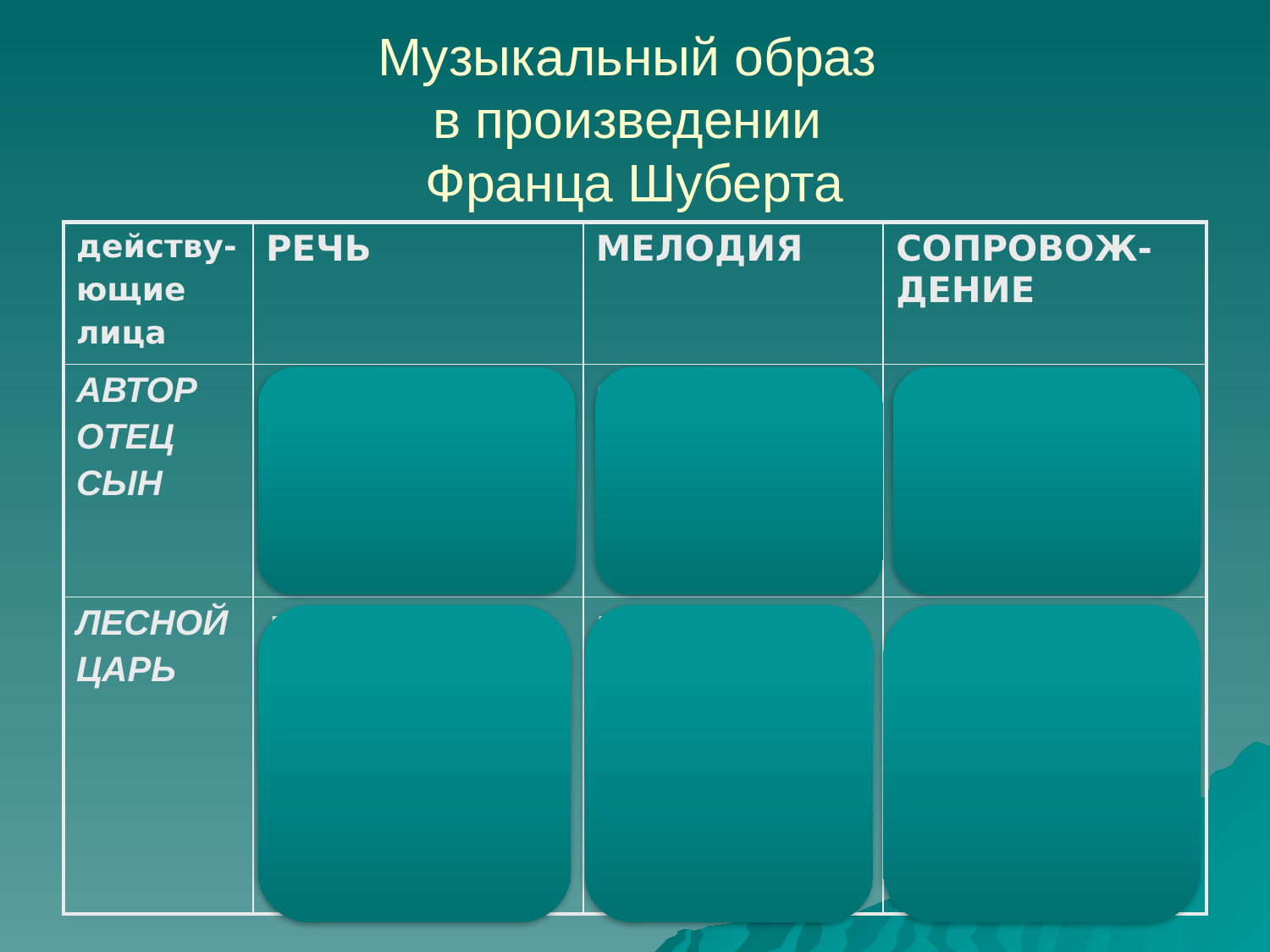

# Музыкальный образ в произведении Франца Шуберта
| действу- ющие лица | РЕЧЬ | МЕЛОДИЯ | СОПРОВОЖ-ДЕНИЕ |
| --- | --- | --- | --- |
| АВТОР ОТЕЦ СЫН | взволнованная | отрывистая, с обилием вопросов и восходящих интонаций | ритм бешеной скачки |
| ЛЕСНОЙ ЦАРЬ | ласковая, вкрадчивая, мягкая, завлекательная | плавная, закругленная, певучая | спокойно звучащие аккорды, очень благозвучные, нежные, убаюкивающие |